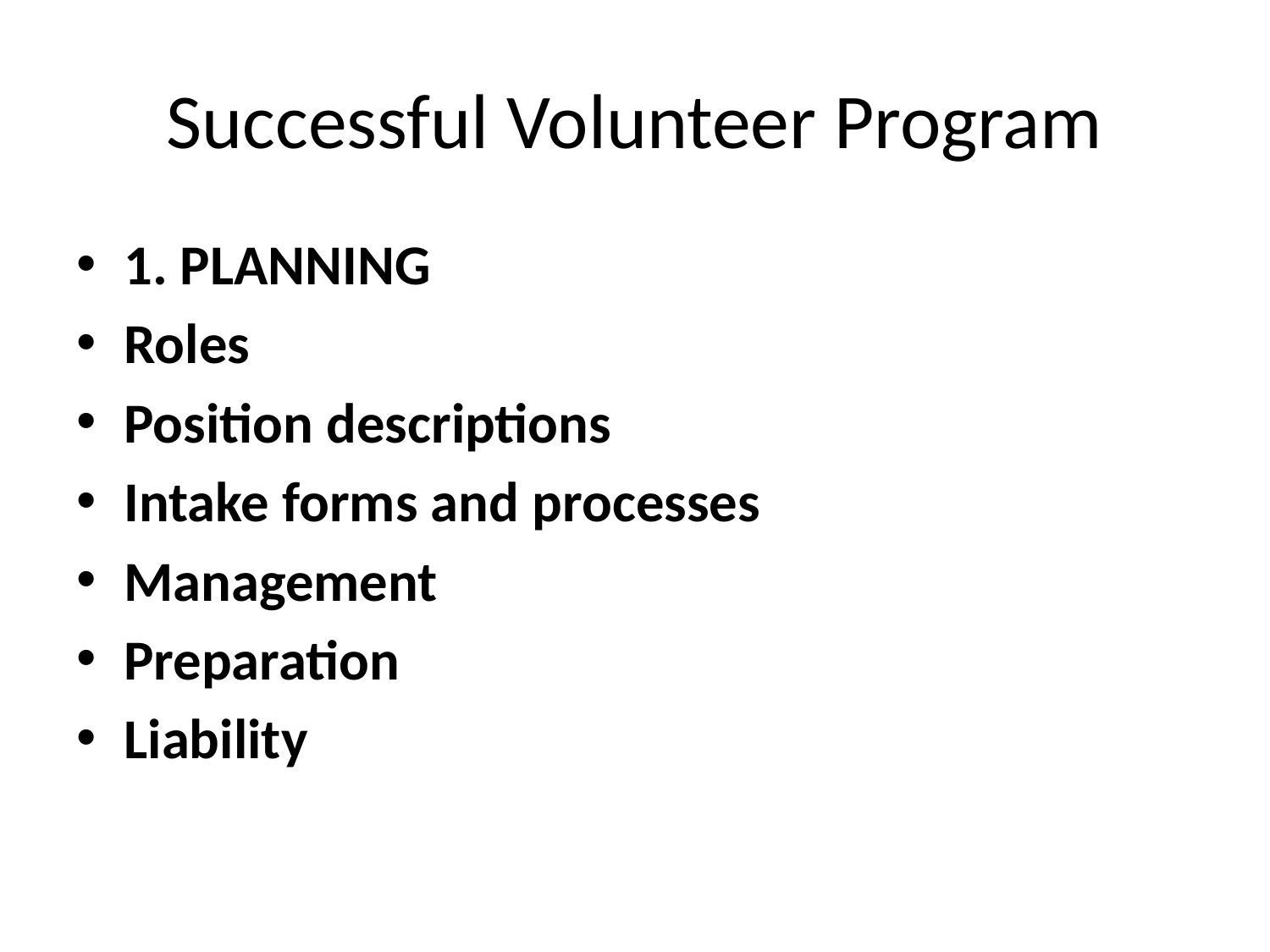

# Successful Volunteer Program
1. PLANNING
Roles
Position descriptions
Intake forms and processes
Management
Preparation
Liability